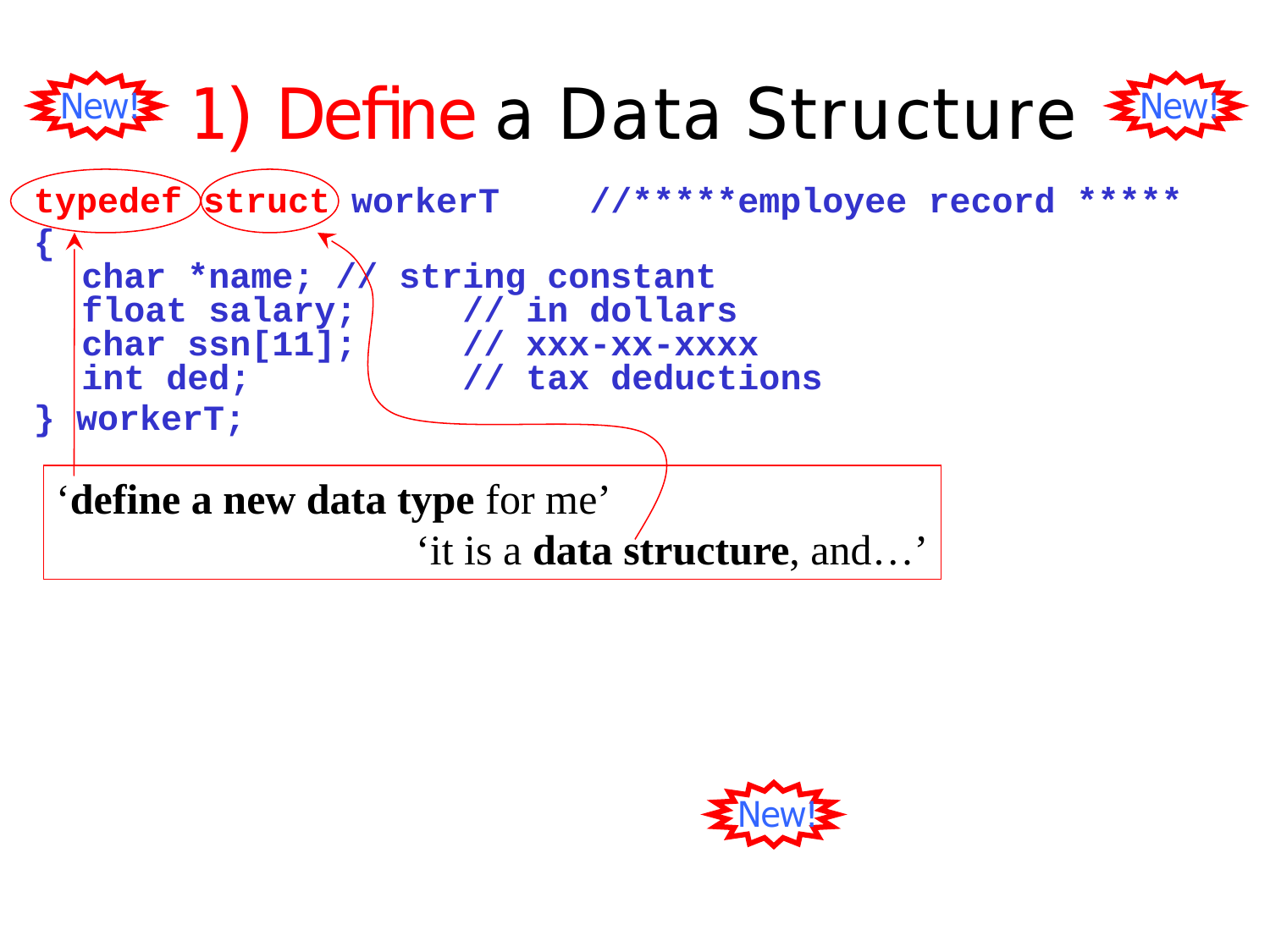

# 1) Define a Data Structure

New!

New!

typedef struct workerT 	//*****employee record *****
{
char *name;	// string constant
float salary;	// in dollars
char ssn[11];	// xxx-xx-xxxx
int ded;		// tax deductions
} workerT;

int main()
{
workerT emp1,staff[30];

	emp1.name = “Bob Cratchit”;
emp1.salary = 10.00;
strncpy(emp1.ssn,”022-85-7741”,11);
emp1.ded = 7;
}

‘define a new data type for me’
                                  ‘it is a data structure, and…’

New!